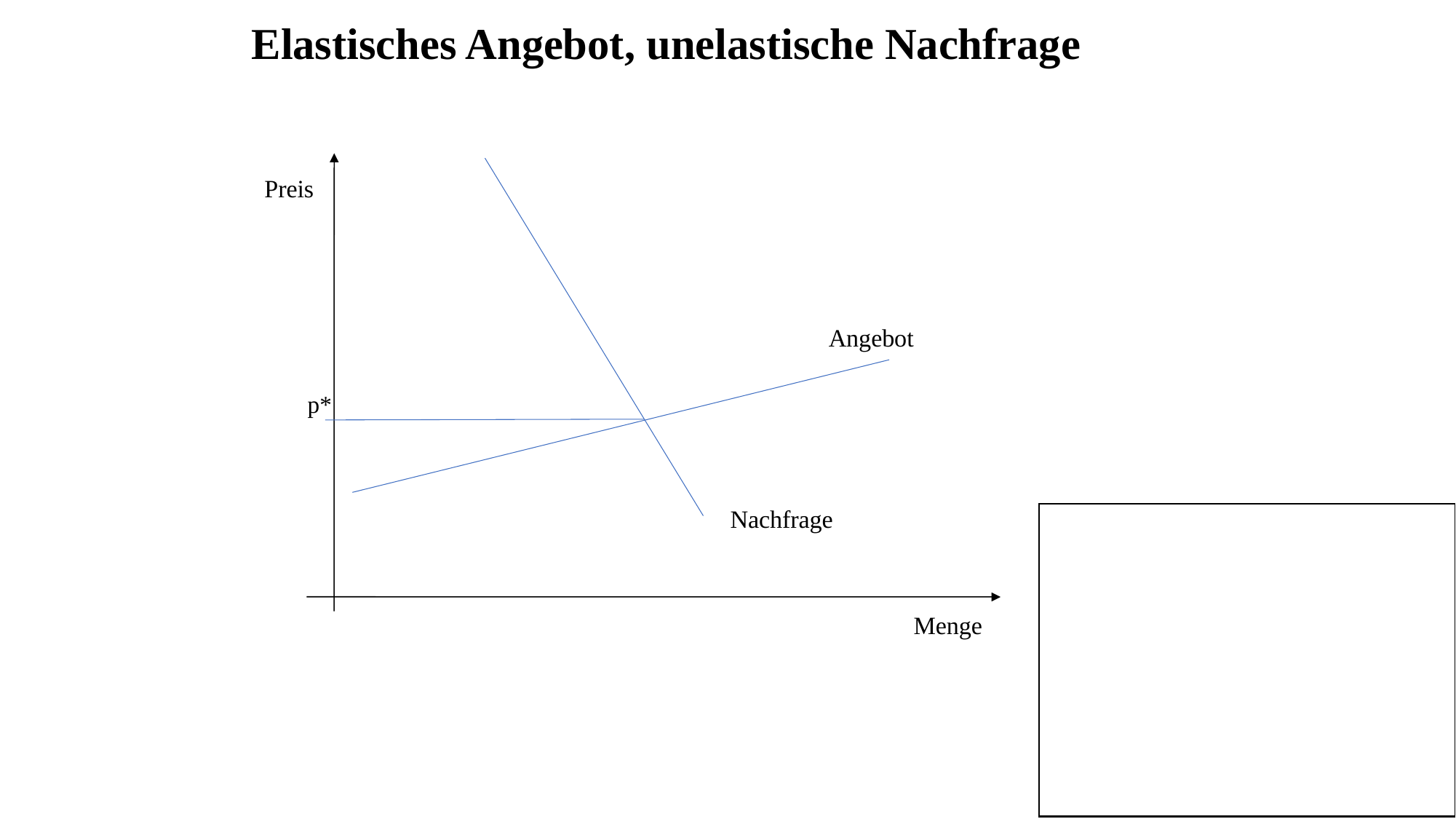

Elastisches Angebot, unelastische Nachfrage

Preis
Angebot
p*
Nachfrage

Menge